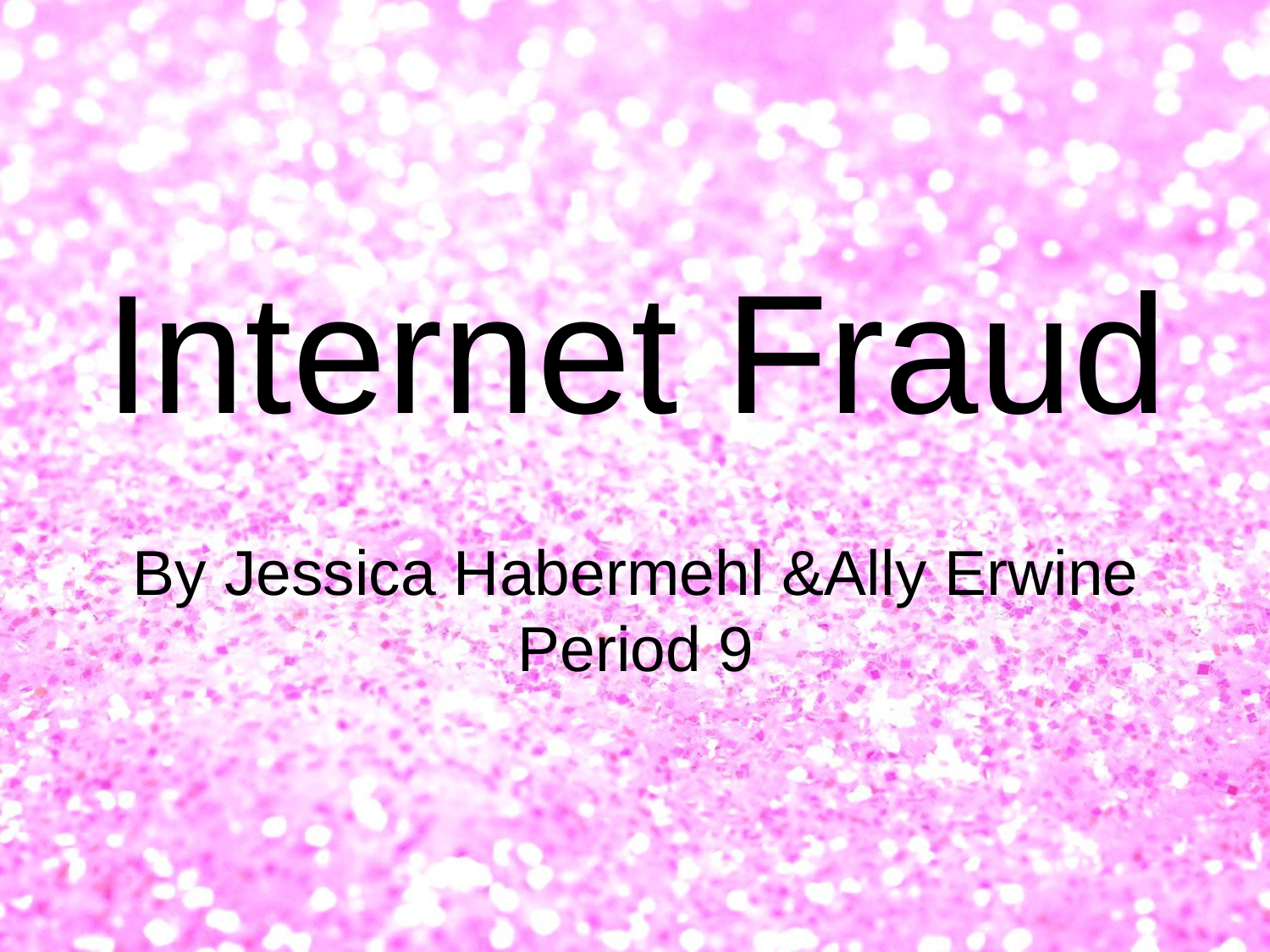

Internet Fraud

By Jessica Habermehl &Ally Erwine
Period 9